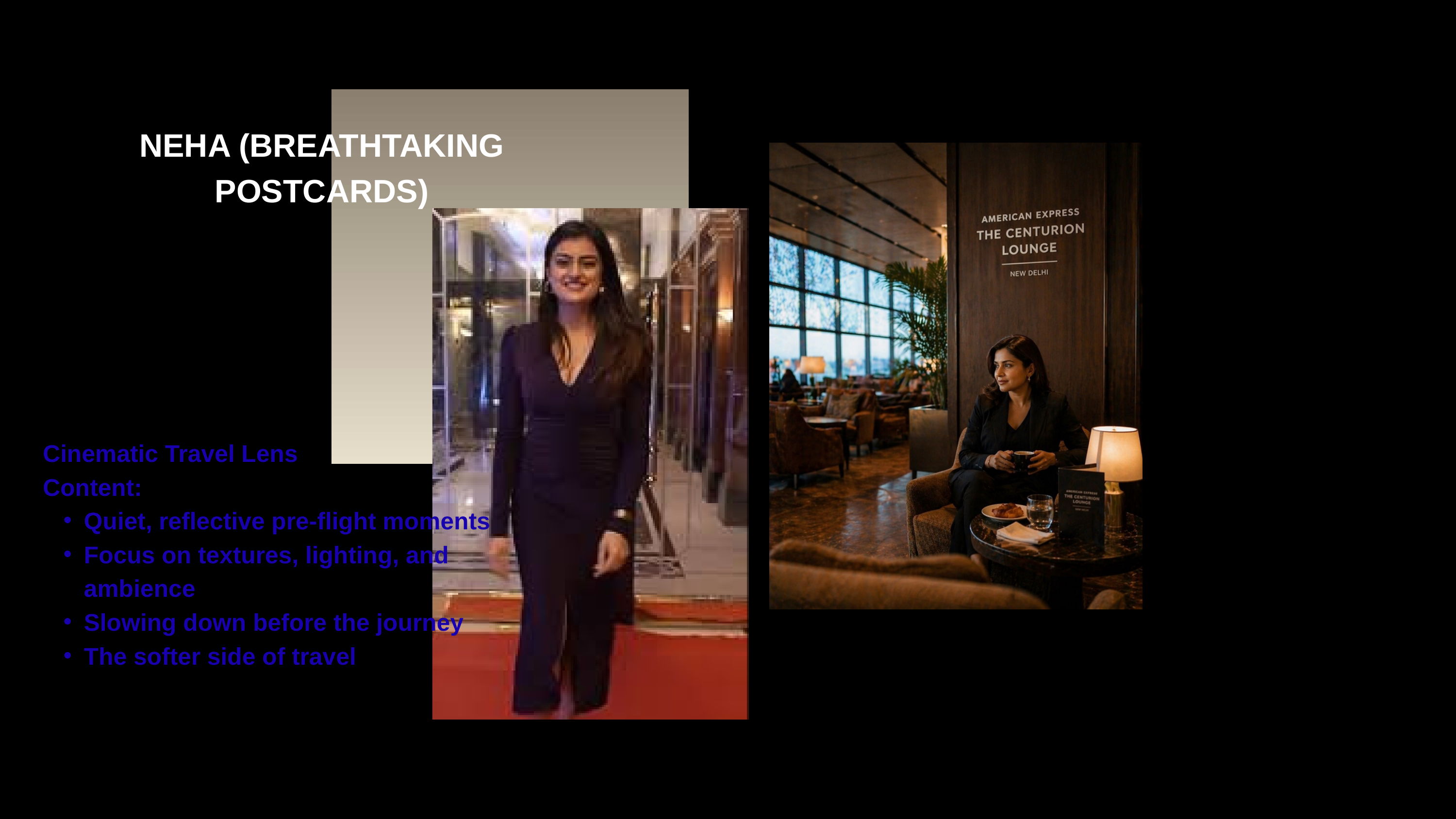

NEHA (BREATHTAKING POSTCARDS)

Cinematic Travel Lens
Content:
Quiet, reflective pre-flight moments
Focus on textures, lighting, and ambience
Slowing down before the journey
The softer side of travel